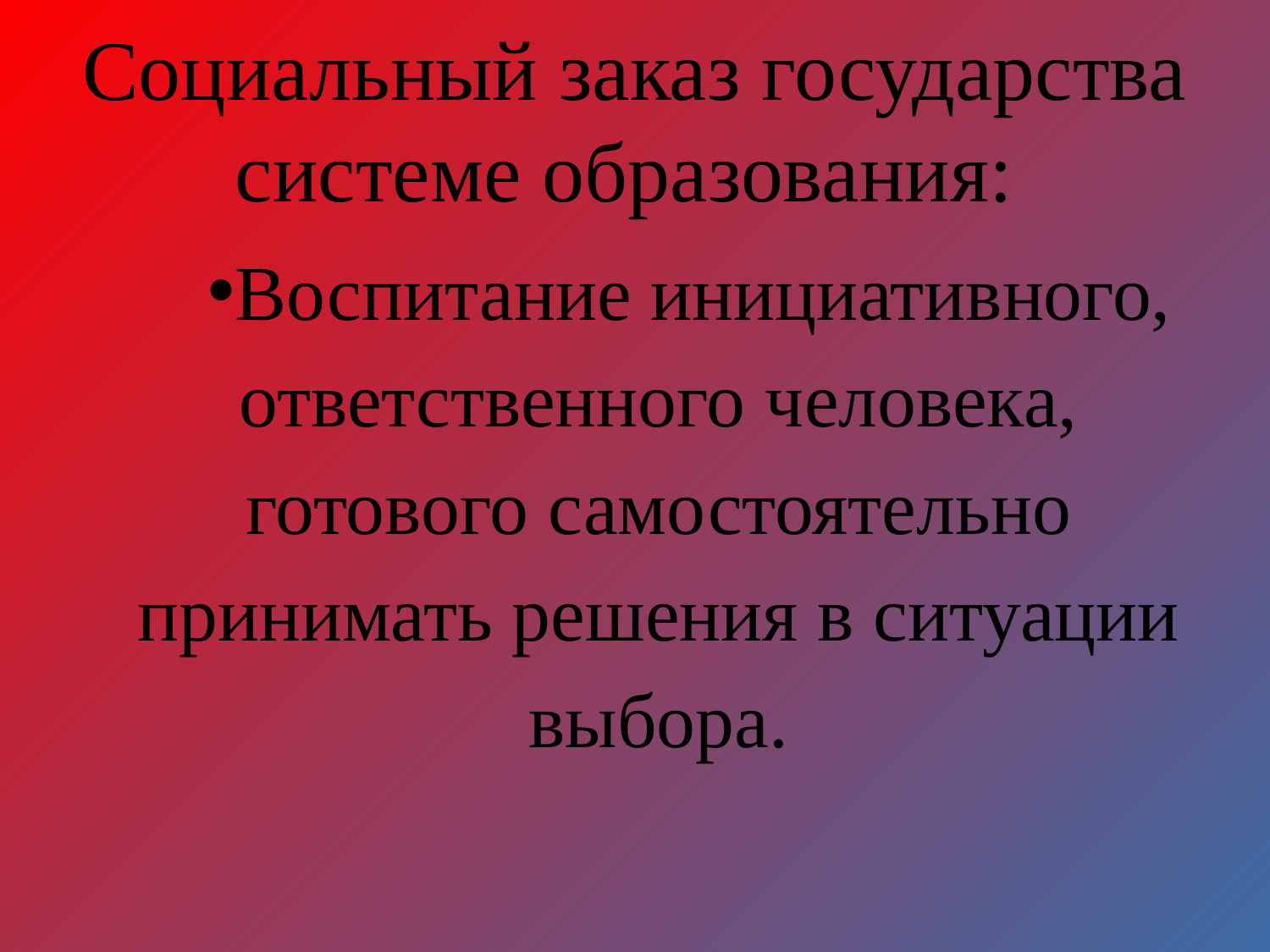

# Социальный заказ государства системе образования:
Воспитание инициативного, ответственного человека, готового самостоятельно принимать решения в ситуации выбора.